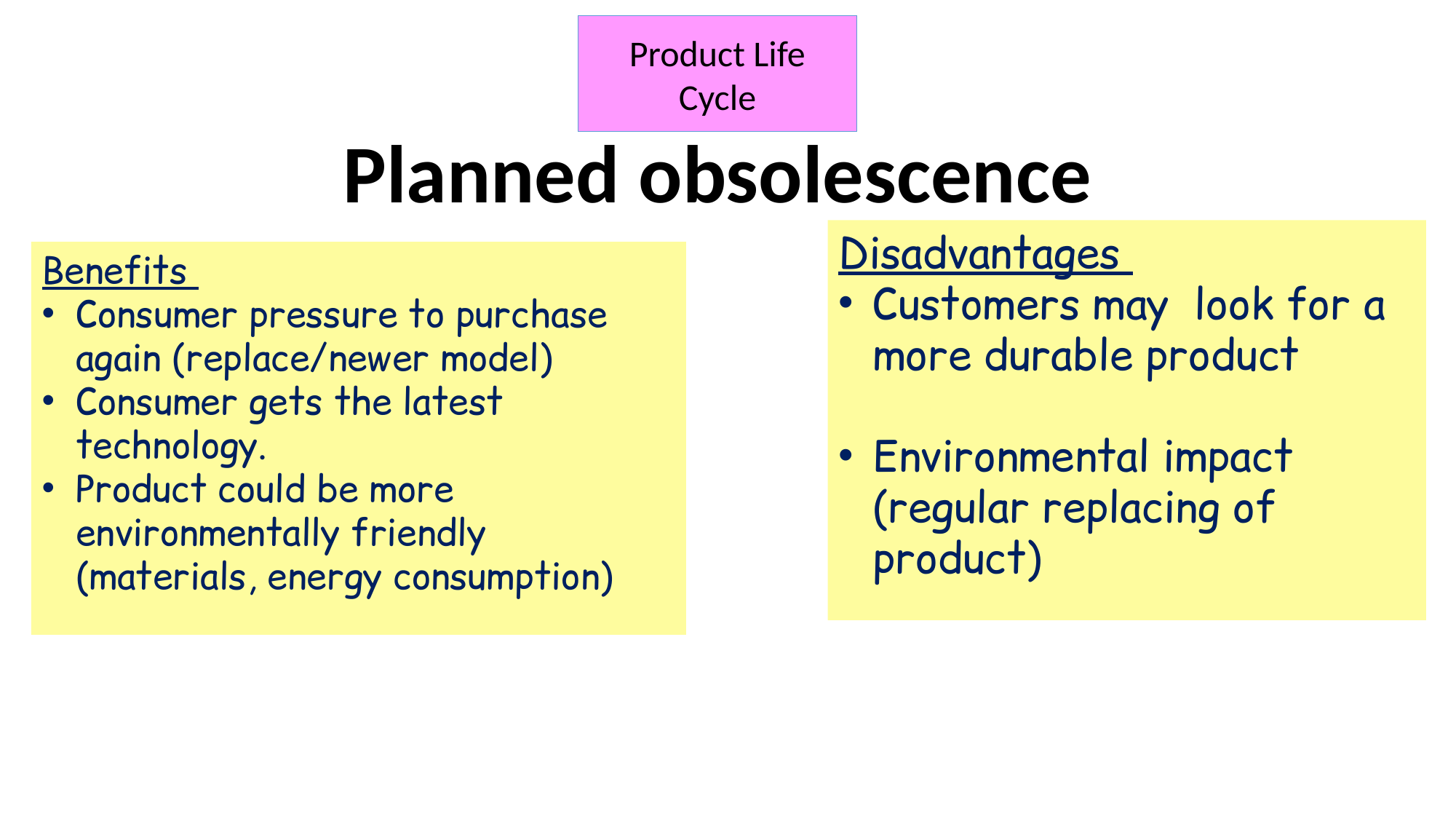

Product Life Cycle
Planned obsolescence
Disadvantages
Customers may  look for a more durable product

Environmental impact (regular replacing of product)

Benefits
Consumer pressure to purchase again (replace/newer model)
Consumer gets the latest technology.
Product could be more environmentally friendly (materials, energy consumption)